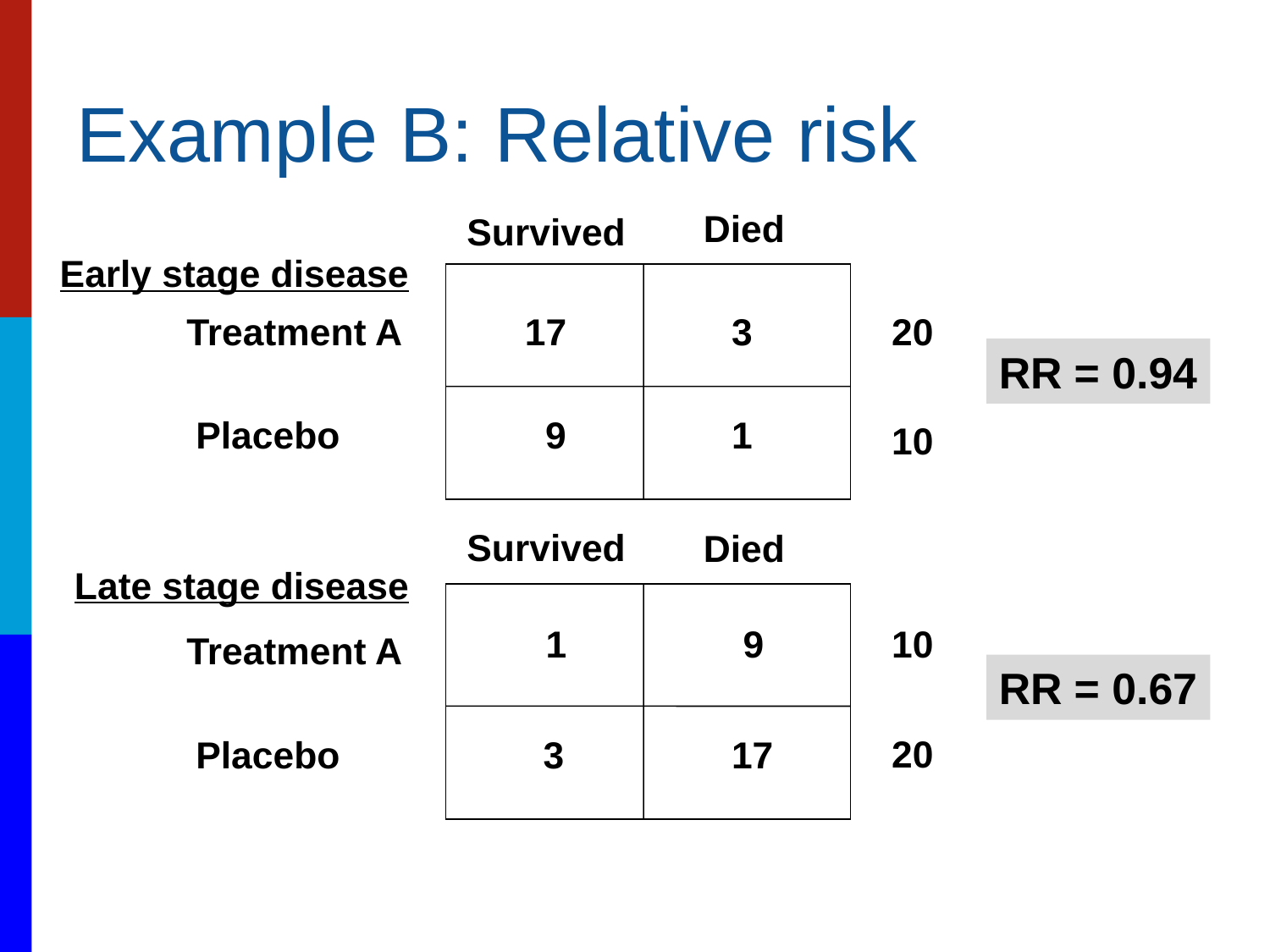

# Example B: Relative risk
Died
Survived

17
3
20
Treatment A

Placebo
  9
1
10
Survived
Died
Late stage disease

1
  9
10
Treatment A

20
Placebo
3
17
Early stage disease
RR = 0.94
RR = 0.67